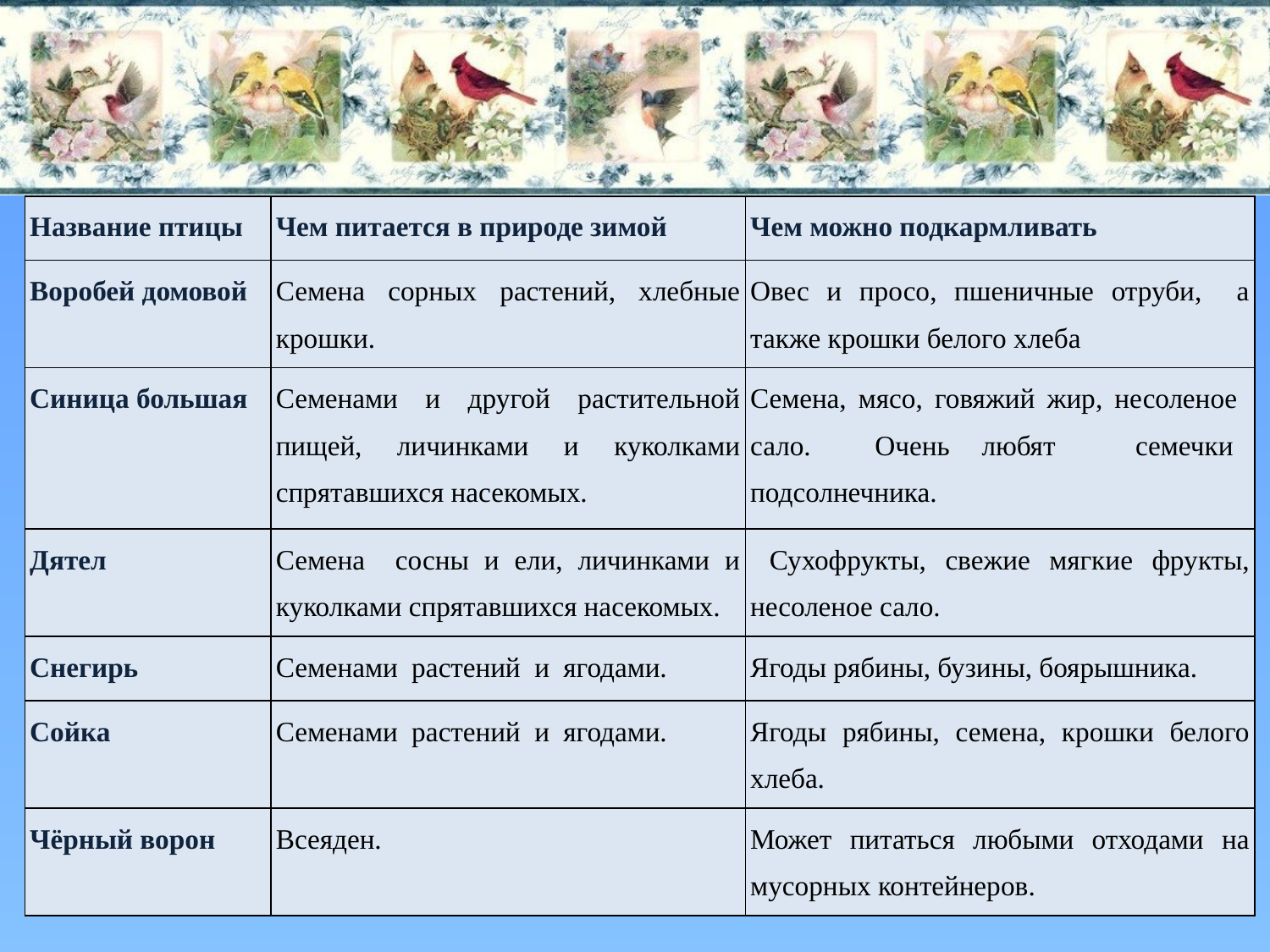

| Название птицы | Чем питается в природе зимой | Чем можно подкармливать |
| --- | --- | --- |
| Воробей домовой | Семена сорных растений, хлебные крошки. | Овес и просо, пшеничные отруби, а также крошки белого хлеба |
| Синица большая | Семенами и другой растительной пищей, личинками и куколками спрятавшихся насекомых. | Семена, мясо, говяжий жир, несоленое сало. Очень любят семечки подсолнечника. |
| Дятел | Семена сосны и ели, личинками и куколками спрятавшихся насекомых. | Сухофрукты, свежие мягкие фрукты, несоленое сало. |
| Снегирь | Семенами растений и ягодами. | Ягоды рябины, бузины, боярышника. |
| Сойка | Семенами растений и ягодами. | Ягоды рябины, семена, крошки белого хлеба. |
| Чёрный ворон | Всеяден. | Может питаться любыми отходами на мусорных контейнеров. |